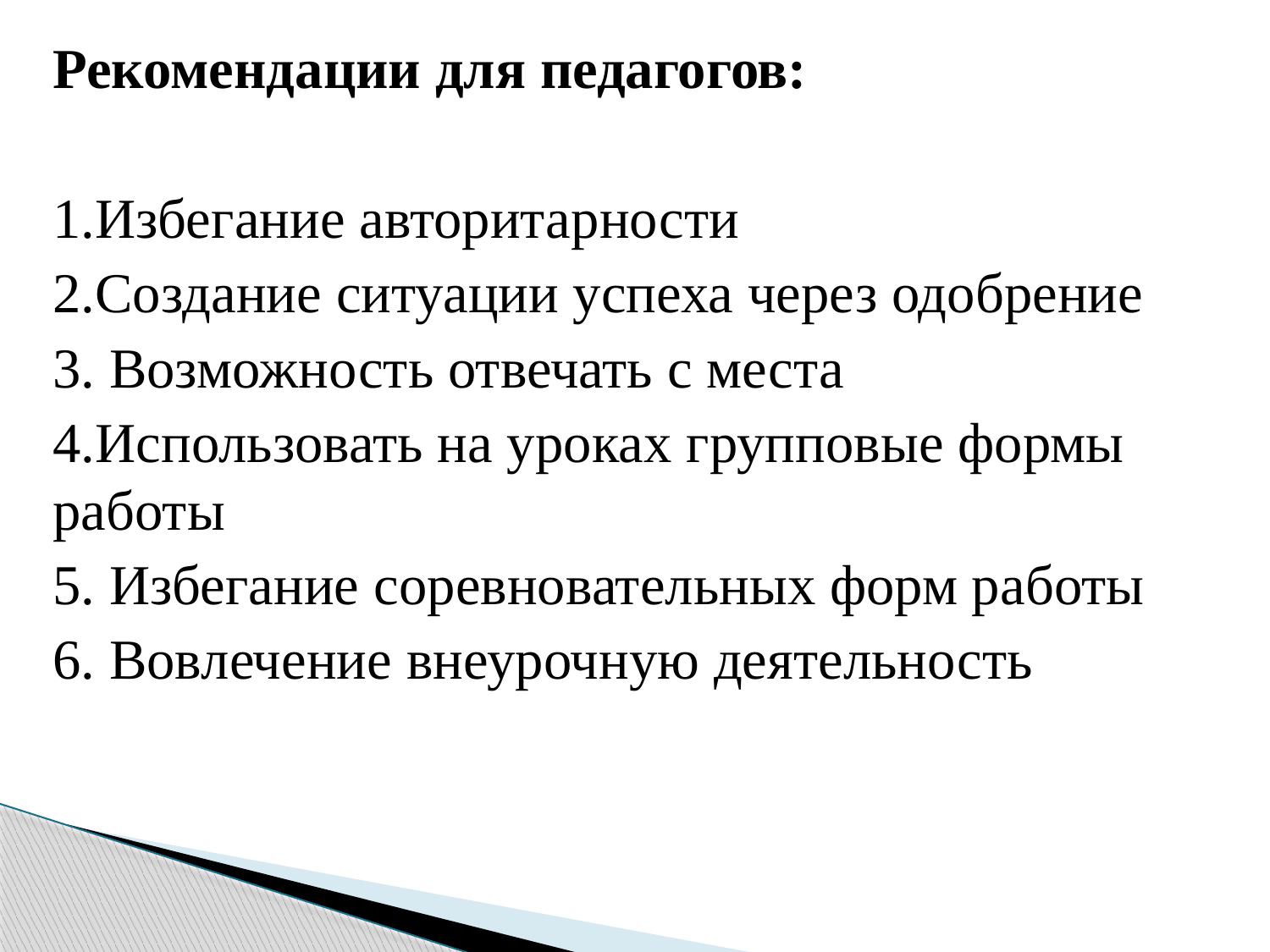

Рекомендации для педагогов:

1.Избегание авторитарности
2.Создание ситуации успеха через одобрение
3. Возможность отвечать с места
4.Использовать на уроках групповые формы работы
5. Избегание соревновательных форм работы
6. Вовлечение внеурочную деятельность